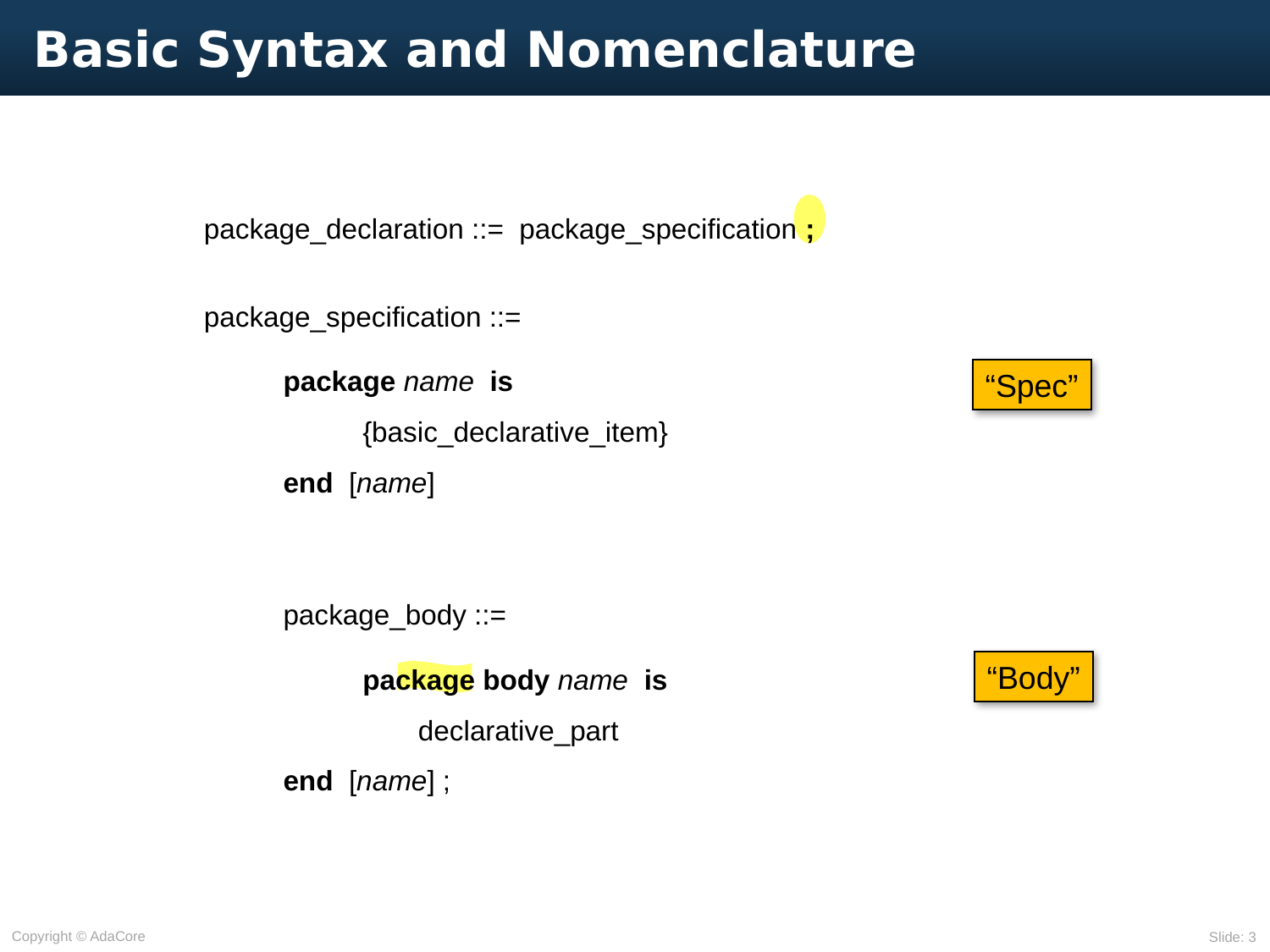

# Basic Syntax and Nomenclature
package_declaration ::=  package_specification ;

package_specification ::=
	package name  is
	{basic_declarative_item}
end  [name]

package_body ::=
	package body name  is
		declarative_part
end  [name] ;

“Spec”
“Body”